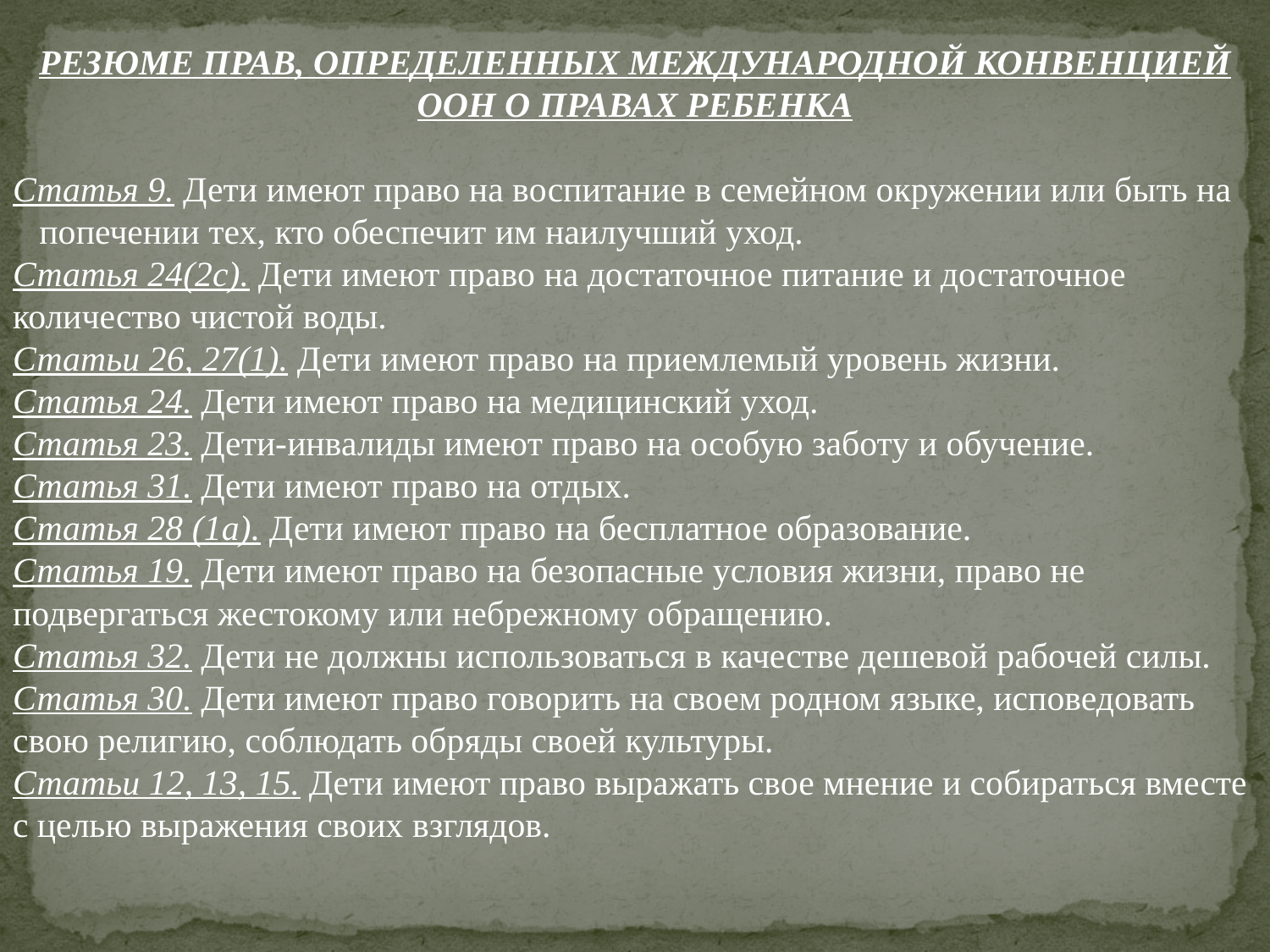

РЕЗЮМЕ ПРАВ, ОПРЕДЕЛЕННЫХ МЕЖДУНАРОДНОЙ КОНВЕНЦИЕЙ ООН О ПРАВАХ РЕБЕНКА

Статья 9. Дети имеют право на воспитание в семейном окружении или быть на      попечении тех, кто обеспечит им наилучший уход.
Статья 24(2с). Дети имеют право на достаточное питание и достаточное количество чистой воды.
Статьи 26, 27(1). Дети имеют право на приемлемый уровень жизни.
Статья 24. Дети имеют право на медицинский уход.
Статья 23. Дети-инвалиды имеют право на особую заботу и обучение.
Статья 31. Дети имеют право на отдых.
Статья 28 (1а). Дети имеют право на бесплатное образование.
Статья 19. Дети имеют право на безопасные условия жизни, право не подвергаться жестокому или небрежному обращению.
Статья 32. Дети не должны использоваться в качестве дешевой рабочей силы.
Статья 30. Дети имеют право говорить на своем родном языке, исповедовать свою религию, соблюдать обряды своей культуры.
Статьи 12, 13, 15. Дети имеют право выражать свое мнение и собираться вместе с целью выражения своих взглядов.